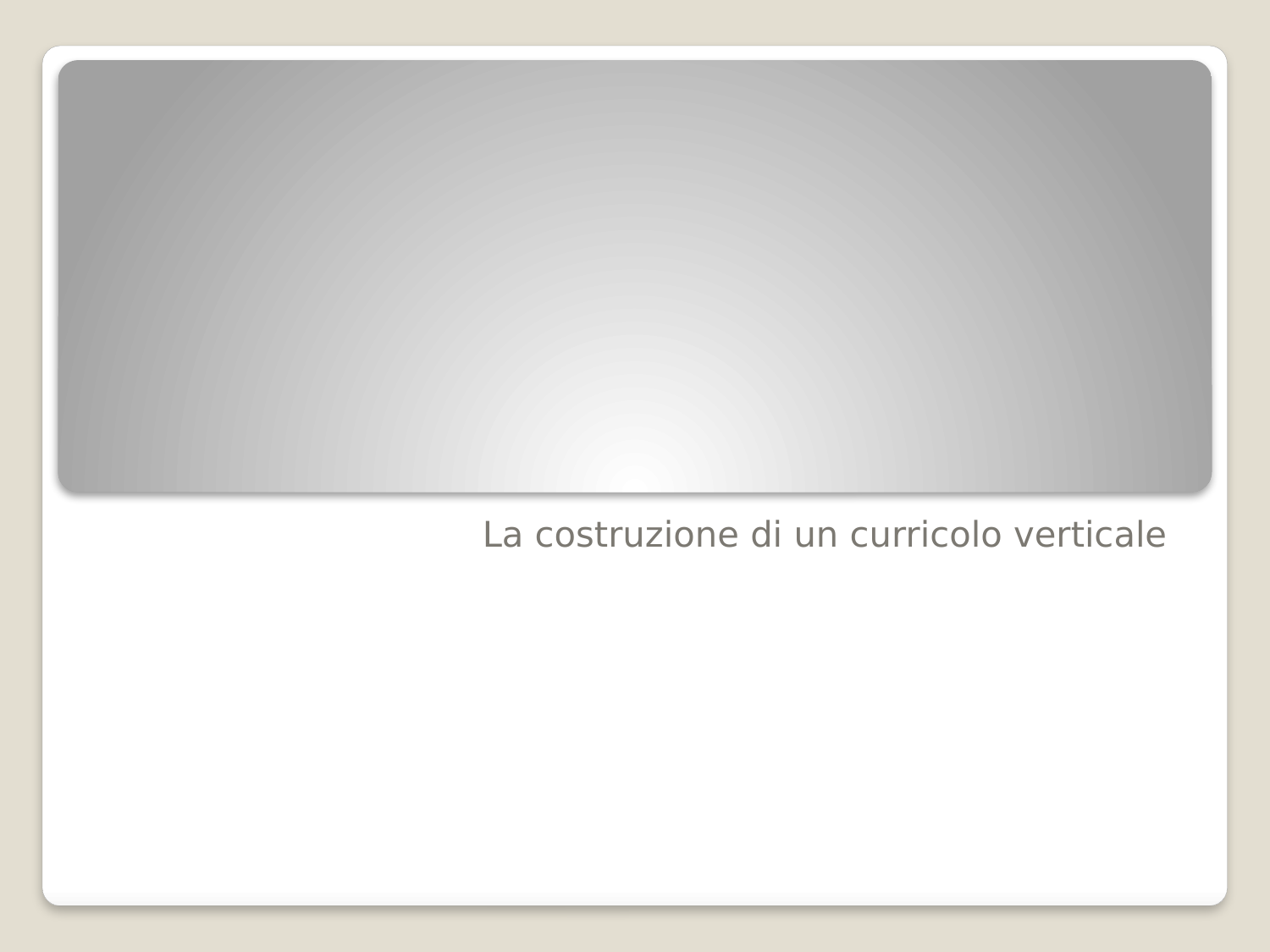

#
La costruzione di un curricolo verticale